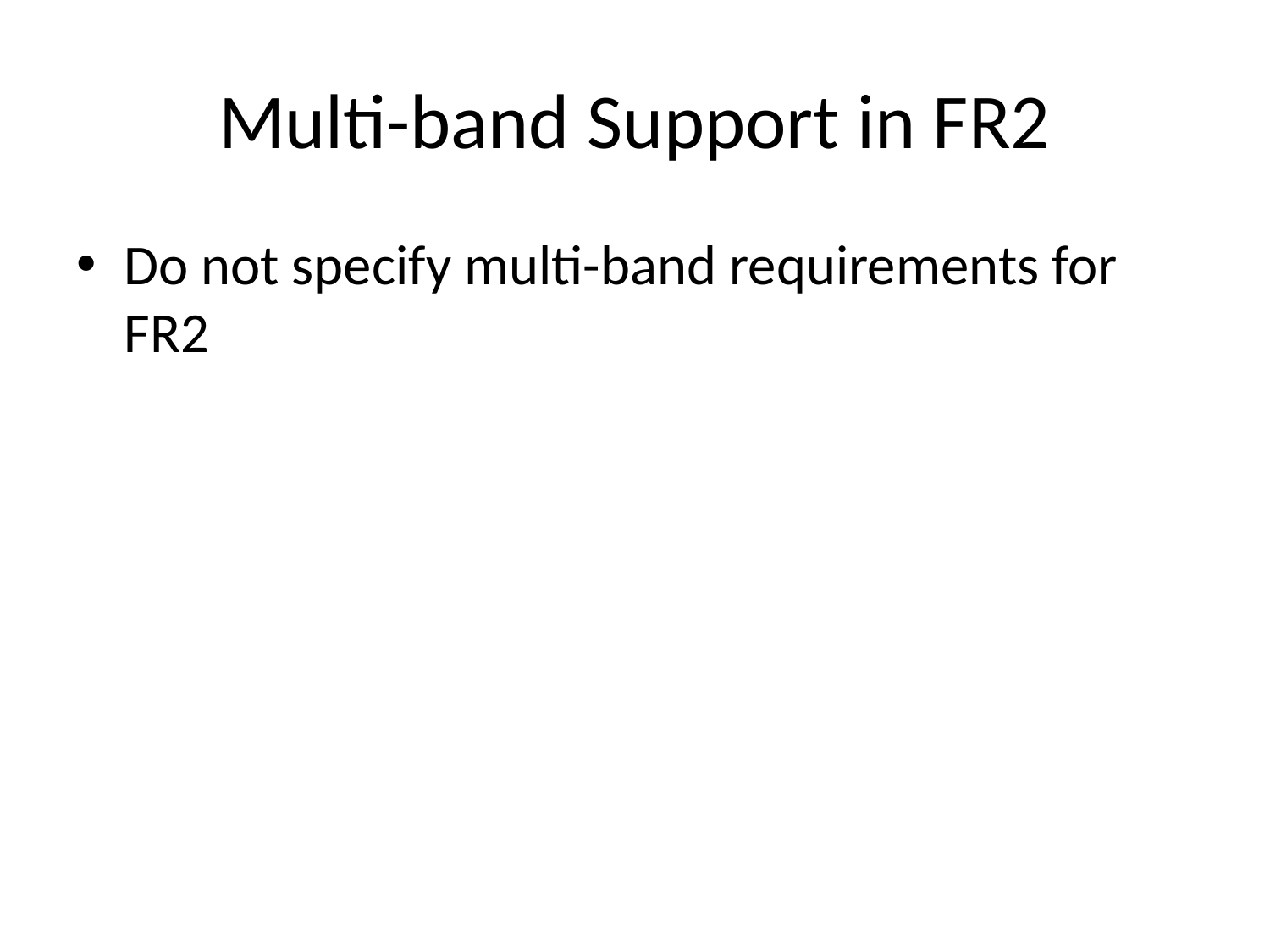

# Multi-band Support in FR2
Do not specify multi-band requirements for FR2